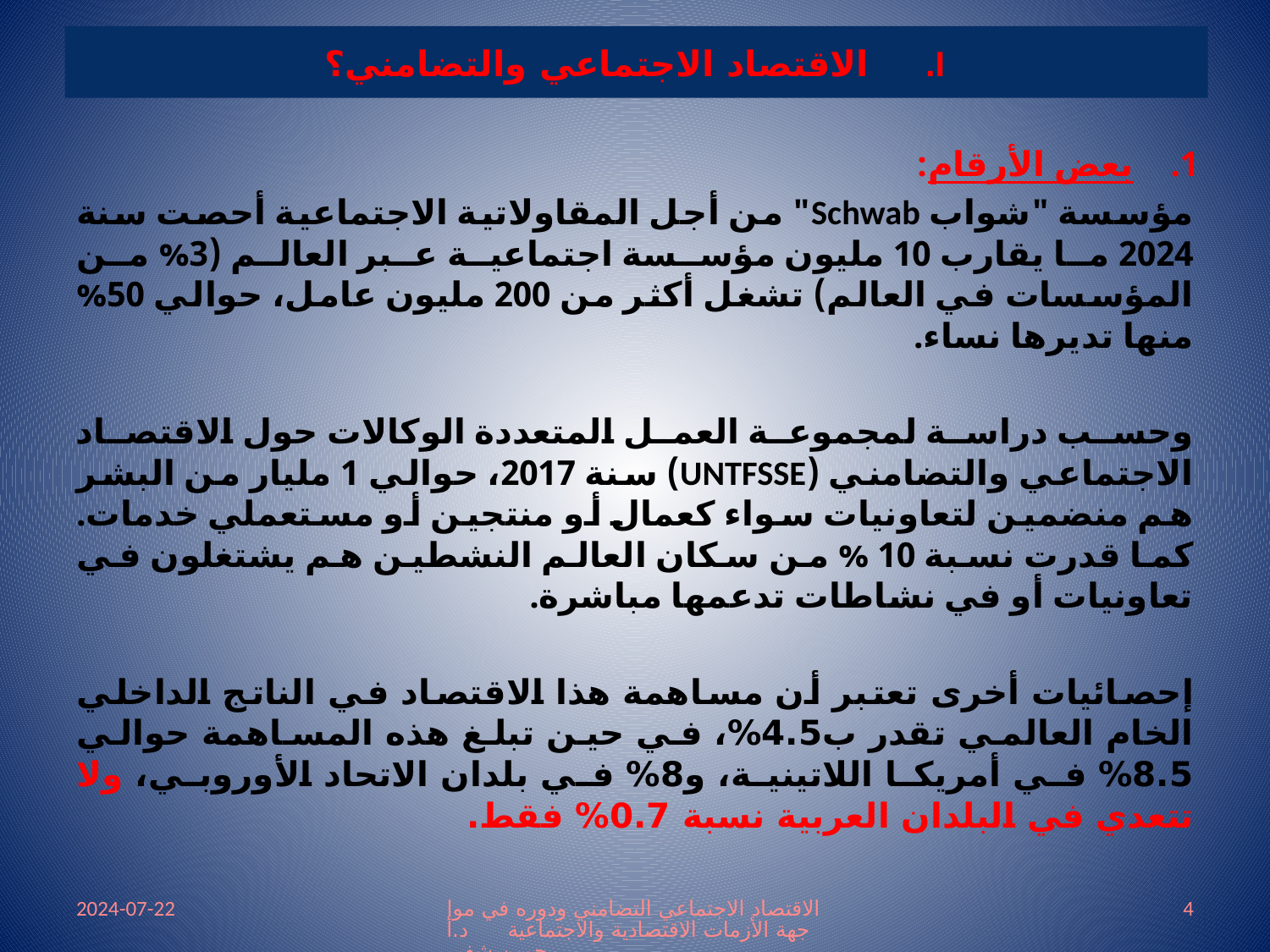

# الاقتصاد الاجتماعي والتضامني؟
 بعض الأرقام:
مؤسسة "شواب Schwab" من أجل المقاولاتية الاجتماعية أحصت سنة 2024 ما يقارب 10 مليون مؤسسة اجتماعية عبر العالم (3% من المؤسسات في العالم) تشغل أكثر من 200 مليون عامل، حوالي 50% منها تديرها نساء.

وحسب دراسة لمجموعة العمل المتعددة الوكالات حول الاقتصاد الاجتماعي والتضامني (UNTFSSE) سنة 2017، حوالي 1 مليار من البشر هم منضمين لتعاونيات سواء كعمال أو منتجين أو مستعملي خدمات. كما قدرت نسبة 10 % من سكان العالم النشطين هم يشتغلون في تعاونيات أو في نشاطات تدعمها مباشرة.

إحصائيات أخرى تعتبر أن مساهمة هذا الاقتصاد في الناتج الداخلي الخام العالمي تقدر ب4.5%، في حين تبلغ هذه المساهمة حوالي 8.5% في أمريكا اللاتينية، و8% في بلدان الاتحاد الأوروبي، ولا تتعدي في البلدان العربية نسبة 0.7% فقط.
2024-07-22
الاقتصاد الاجتماعي التضامني ودوره في مواجهة الأزمات الاقتصادية والاجتماعية      د.أحمين شفير
4